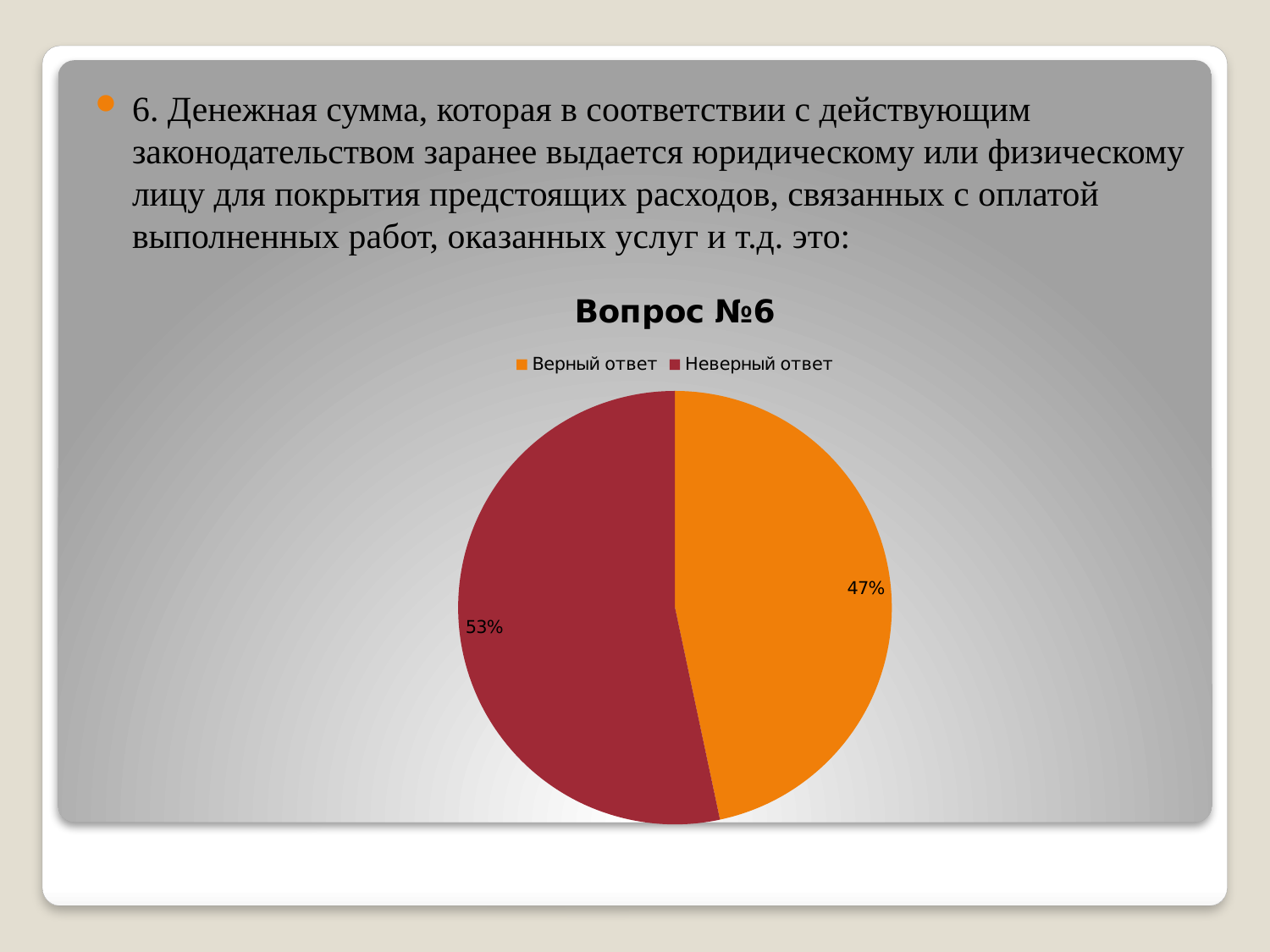

6. Денежная сумма, которая в соответствии с действующим законодательством заранее выдается юридическому или физическому лицу для покрытия предстоящих расходов, связанных с оплатой выполненных работ, оказанных услуг и т.д. это:

### Chart: Вопрос №6

| Category | Продажи |
|---|---|
| Верный ответ | 21.0 |
| Неверный ответ | 24.0 |
#